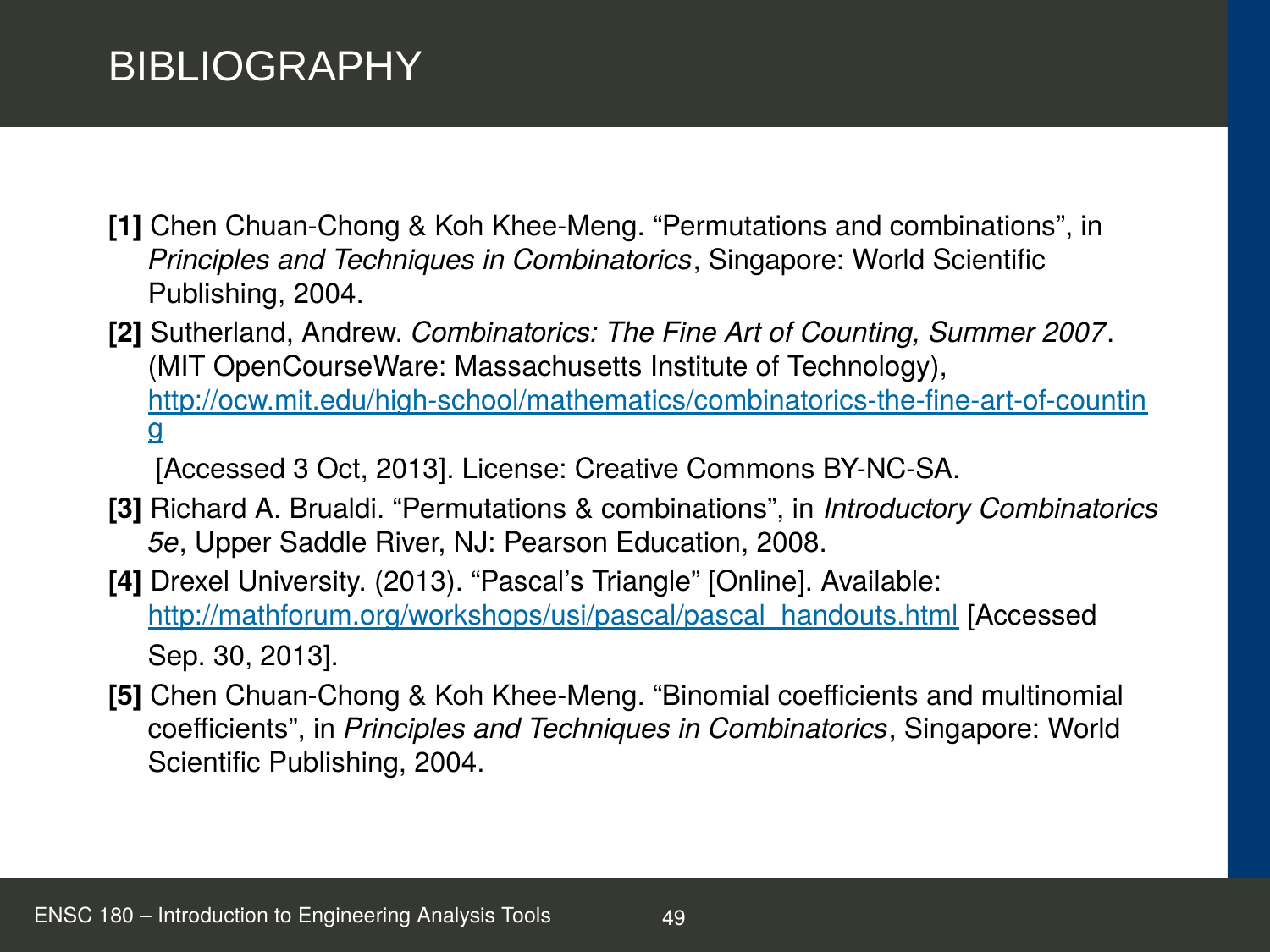

# BIBLIOGRAPHY
[1] Chen Chuan-Chong & Koh Khee-Meng. “Permutations and combinations”, in Principles and Techniques in Combinatorics, Singapore: World Scientific Publishing, 2004.
[2] Sutherland, Andrew. Combinatorics: The Fine Art of Counting, Summer 2007. (MIT OpenCourseWare: Massachusetts Institute of Technology), http://ocw.mit.edu/high-school/mathematics/combinatorics-the-fine-art-of-counting [Accessed 3 Oct, 2013]. License: Creative Commons BY-NC-SA.
[3] Richard A. Brualdi. “Permutations & combinations”, in Introductory Combinatorics 5e, Upper Saddle River, NJ: Pearson Education, 2008.
[4] Drexel University. (2013). “Pascal’s Triangle” [Online]. Available: http://mathforum.org/workshops/usi/pascal/pascal_handouts.html [Accessed Sep. 30, 2013].
[5] Chen Chuan-Chong & Koh Khee-Meng. “Binomial coefficients and multinomial coefficients”, in Principles and Techniques in Combinatorics, Singapore: World Scientific Publishing, 2004.

ENSC 180 – Introduction to Engineering Analysis Tools